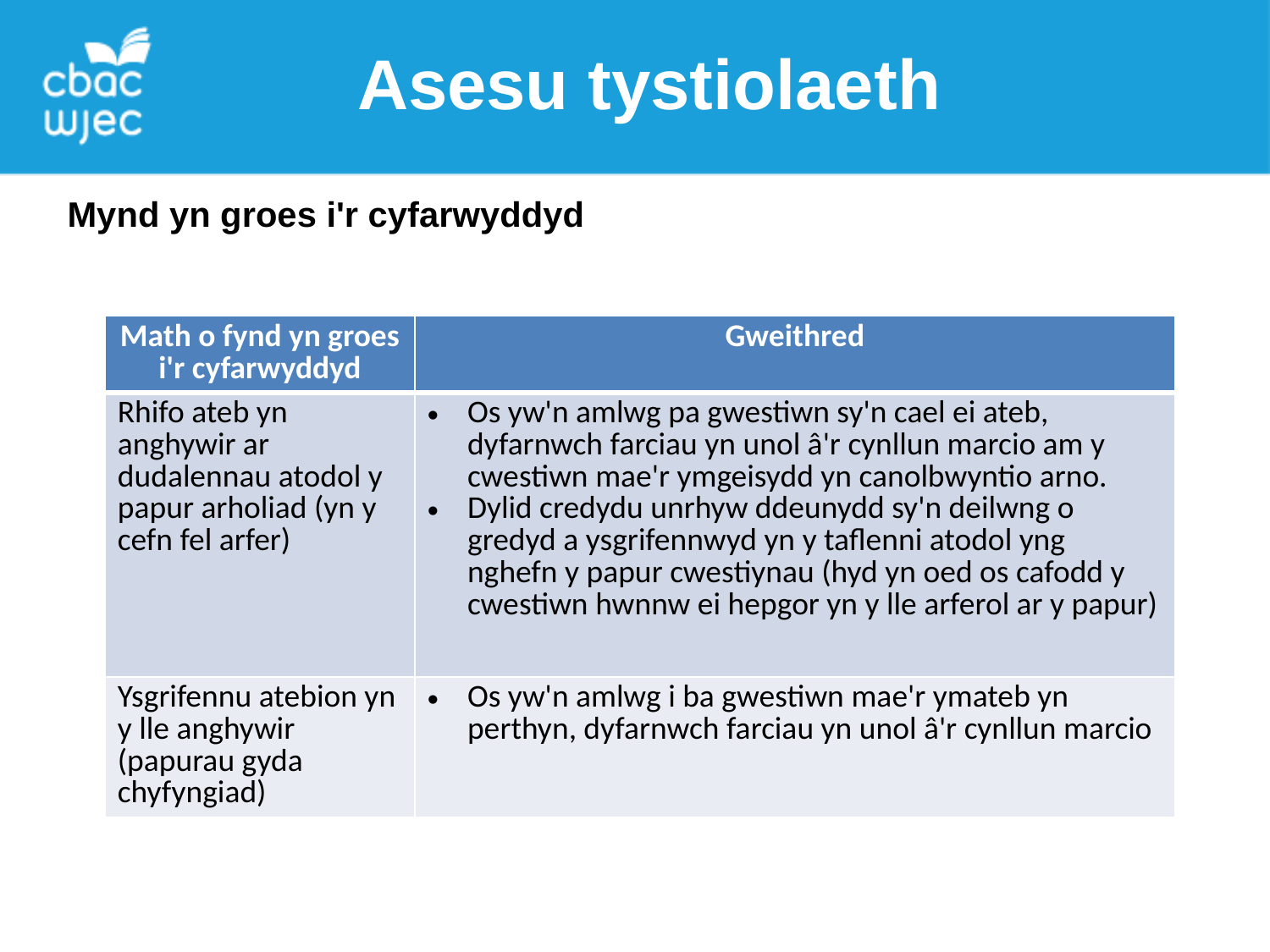

Asesu tystiolaeth
Mynd yn groes i'r cyfarwyddyd

| Math o fynd yn groes i'r cyfarwyddyd | Gweithred |
| --- | --- |
| Rhifo ateb yn anghywir ar dudalennau atodol y papur arholiad (yn y cefn fel arfer) | Os yw'n amlwg pa gwestiwn sy'n cael ei ateb, dyfarnwch farciau yn unol â'r cynllun marcio am y cwestiwn mae'r ymgeisydd yn canolbwyntio arno. Dylid credydu unrhyw ddeunydd sy'n deilwng o gredyd a ysgrifennwyd yn y taflenni atodol yng nghefn y papur cwestiynau (hyd yn oed os cafodd y cwestiwn hwnnw ei hepgor yn y lle arferol ar y papur) |
| Ysgrifennu atebion yn y lle anghywir (papurau gyda chyfyngiad) | Os yw'n amlwg i ba gwestiwn mae'r ymateb yn perthyn, dyfarnwch farciau yn unol â'r cynllun marcio |